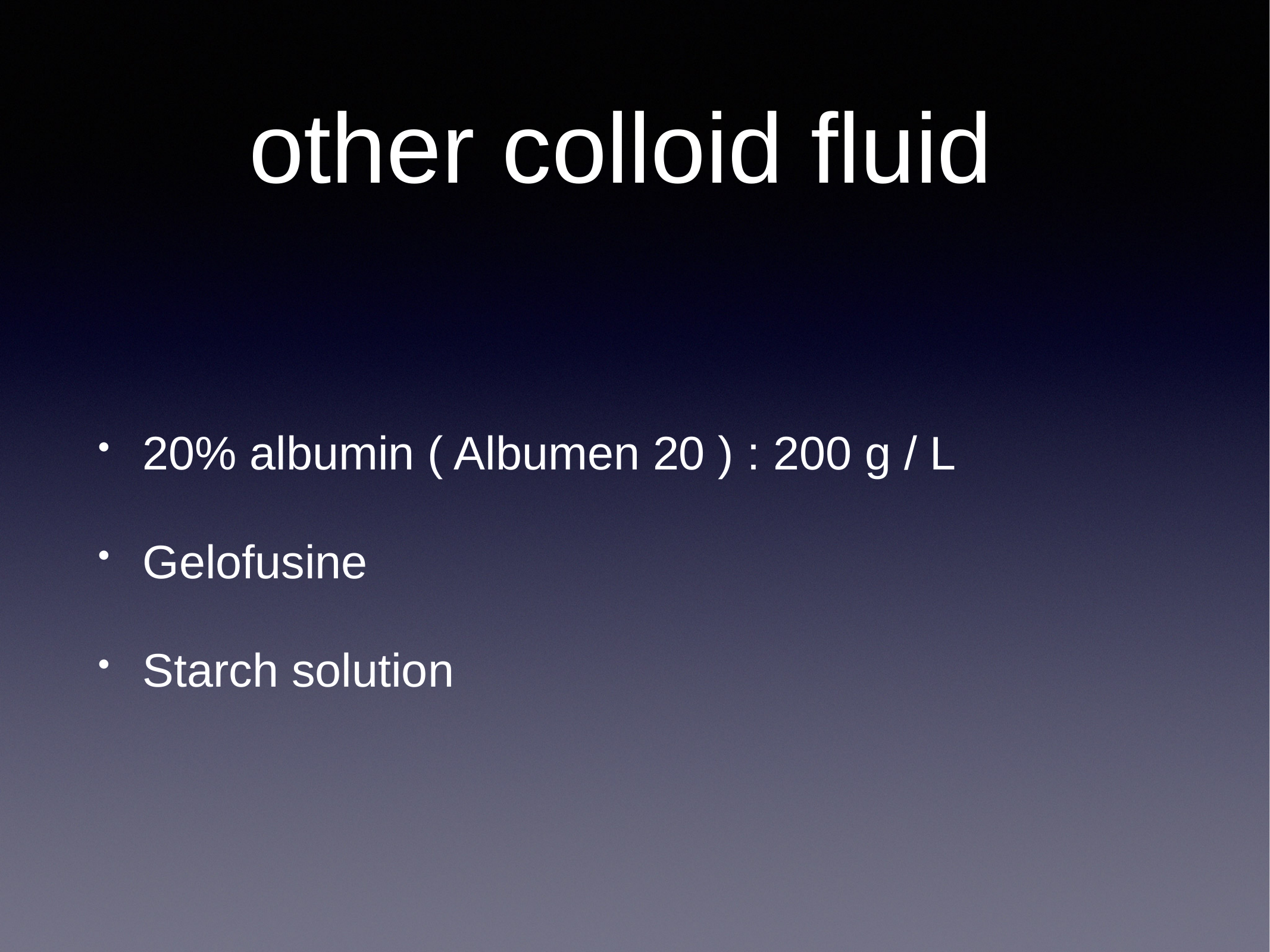

# other colloid fluid
20% albumin ( Albumen 20 ) : 200 g / L
Gelofusine
Starch solution